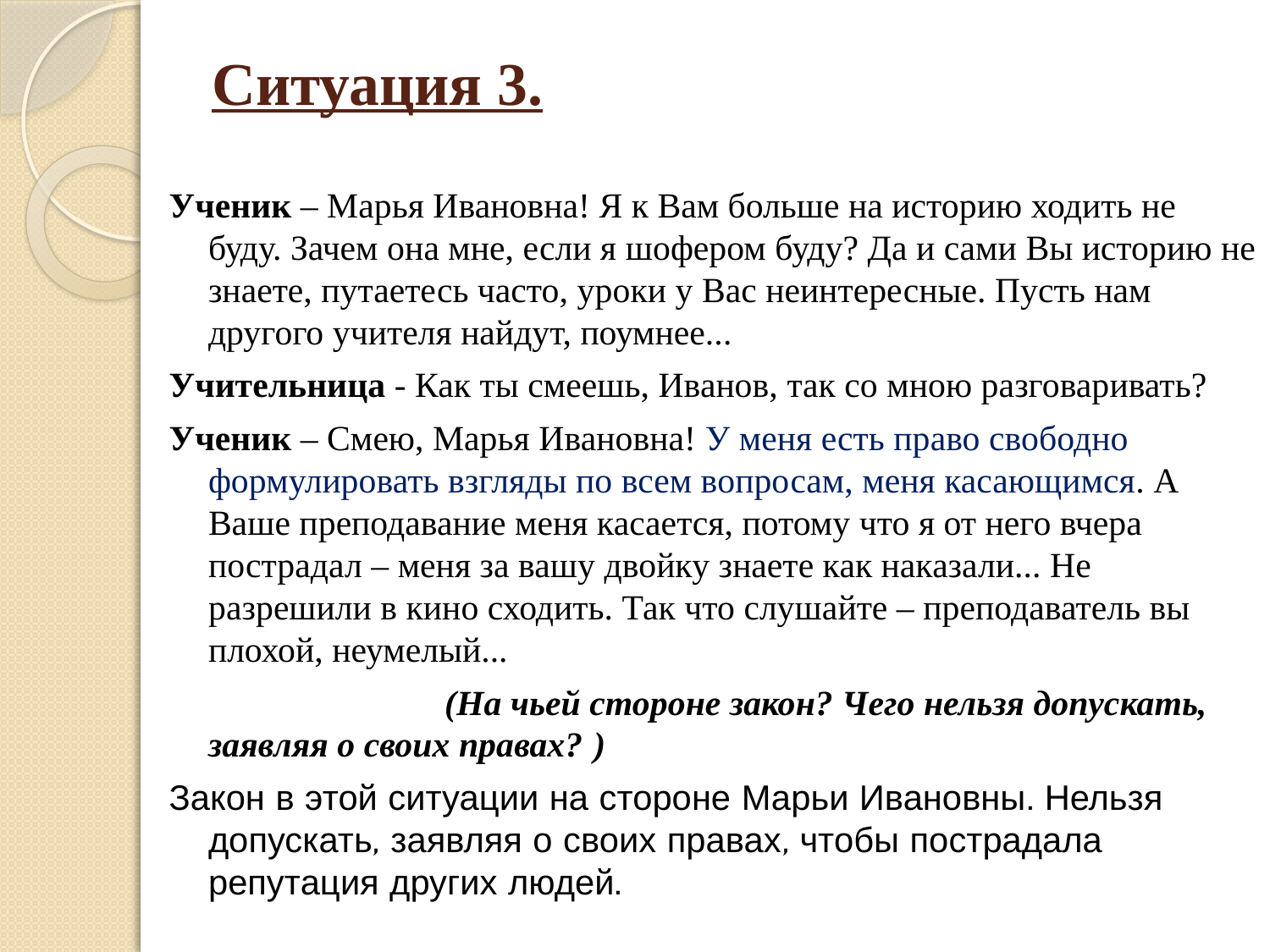

# Ситуация 3.
Ученик – Марья Ивановна! Я к Вам больше на историю ходить не буду. Зачем она мне, если я шофером буду? Да и сами Вы историю не знаете, путаетесь часто, уроки у Вас неинтересные. Пусть нам другого учителя найдут, поумнее...
Учительница - Как ты смеешь, Иванов, так со мною разговаривать?
Ученик – Смею, Марья Ивановна! У меня есть право свободно формулировать взгляды по всем вопросам, меня касающимся. А Ваше преподавание меня касается, потому что я от него вчера пострадал – меня за вашу двойку знаете как наказали... Не разрешили в кино сходить. Так что слушайте – преподаватель вы плохой, неумелый...
                               (На чьей стороне закон? Чего нельзя допускать, заявляя о своих правах? )
Закон в этой ситуации на стороне Марьи Ивановны. Нельзя допускать, заявляя о своих правах, чтобы пострадала репутация других людей.